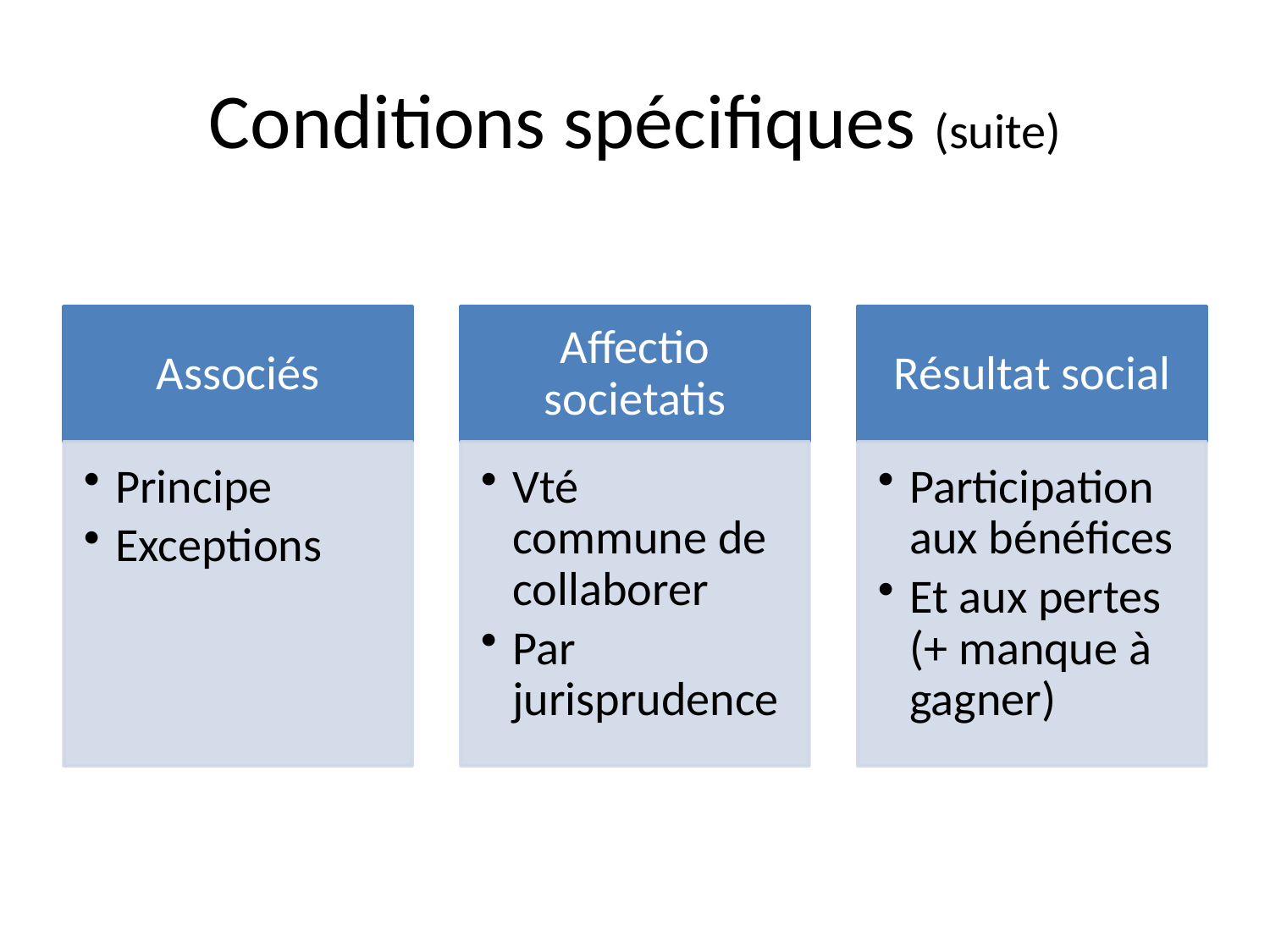

# Conditions spécifiques (suite)
Associés
Principe
Exceptions
Affectio societatis
Vté commune de collaborer
Par jurisprudence
Résultat social
Participation aux bénéfices
Et aux pertes (+ manque à gagner)